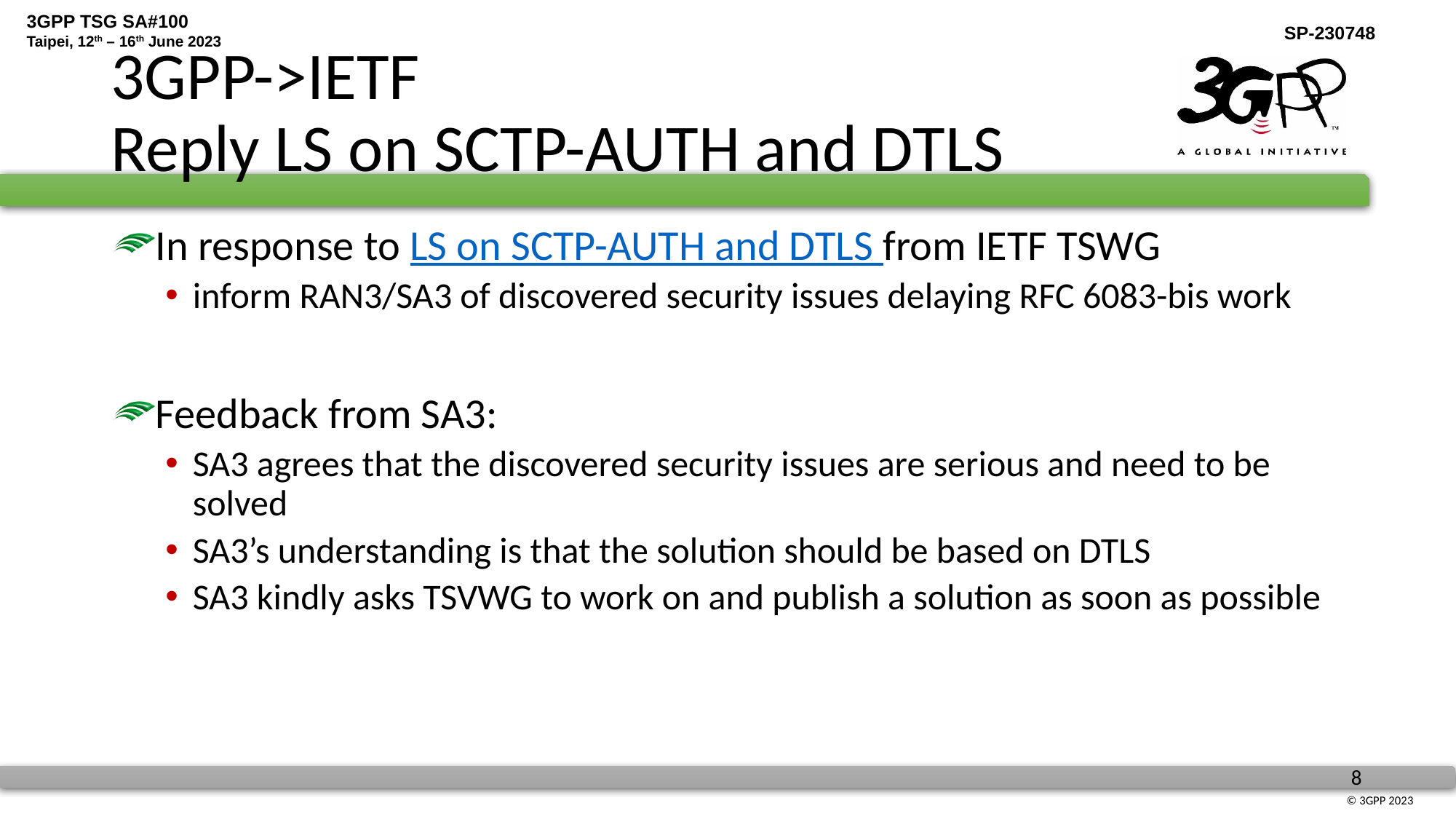

# 3GPP->IETF Reply LS on SCTP-AUTH and DTLS
In response to LS on SCTP-AUTH and DTLS from IETF TSWG
inform RAN3/SA3 of discovered security issues delaying RFC 6083-bis work

Feedback from SA3:
SA3 agrees that the discovered security issues are serious and need to be solved
SA3’s understanding is that the solution should be based on DTLS
SA3 kindly asks TSVWG to work on and publish a solution as soon as possible